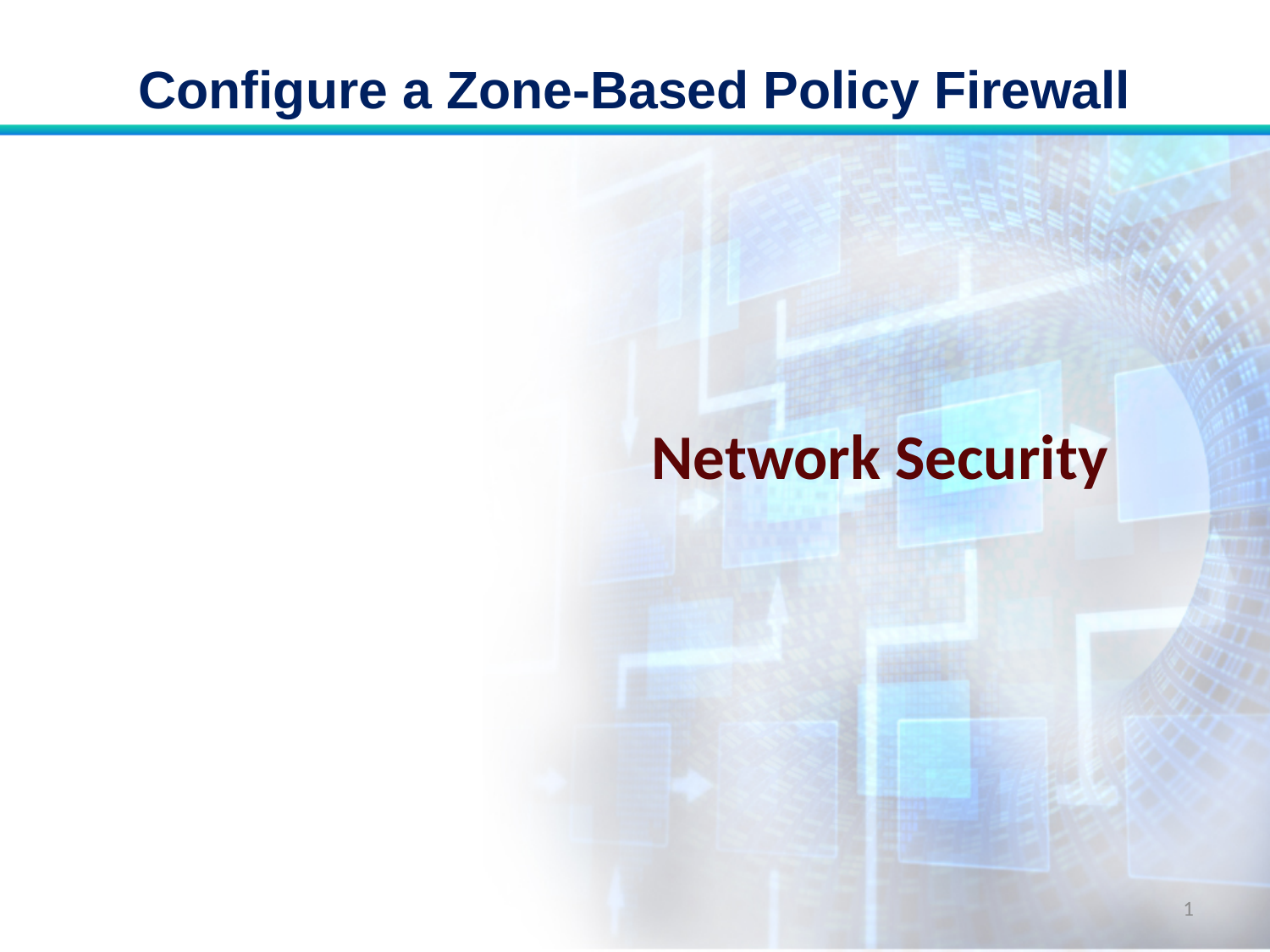

# Configure a Zone-Based Policy Firewall
Network Security
1